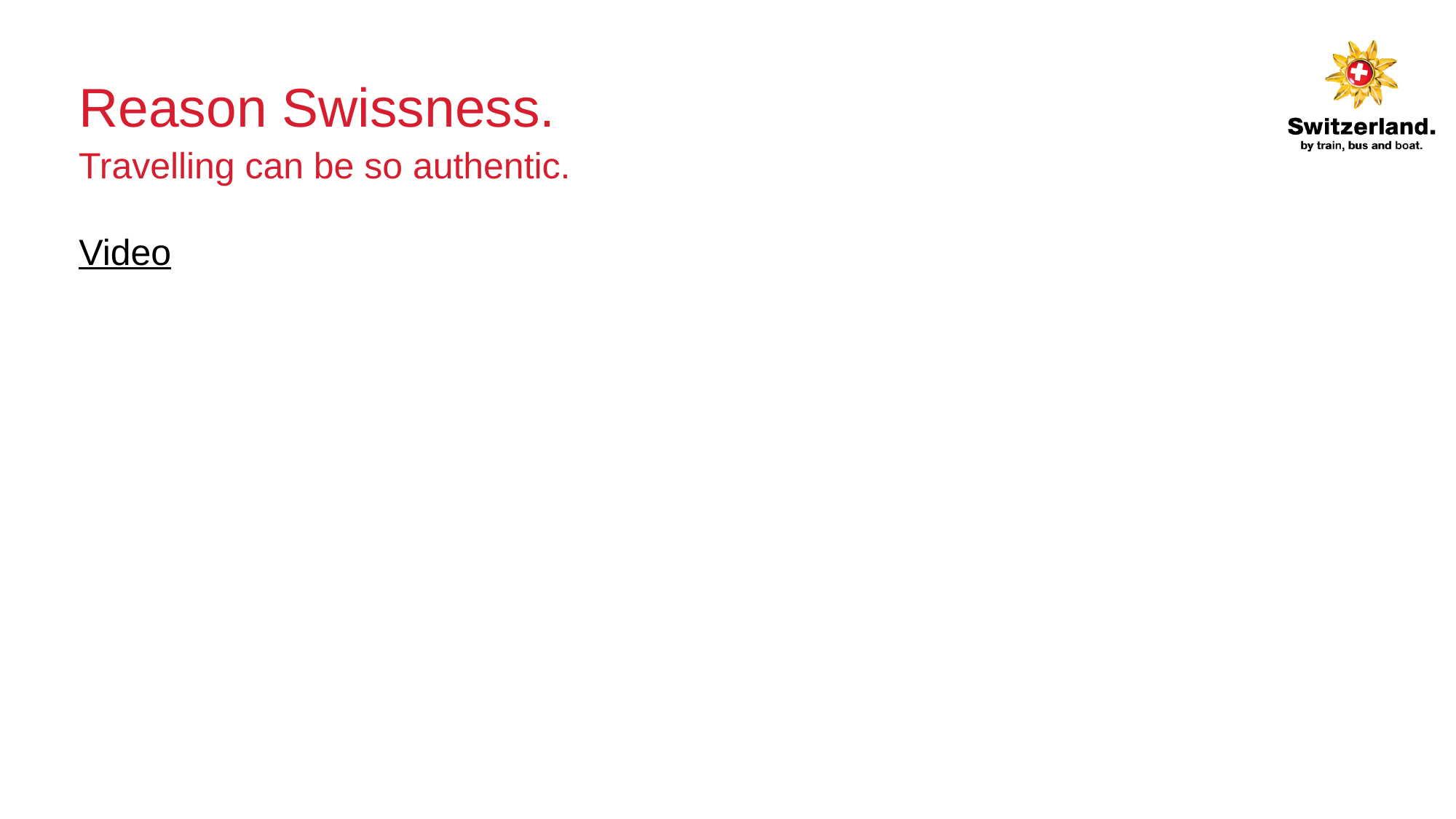

# Reason Swissness. Travelling can be so authentic.
Video